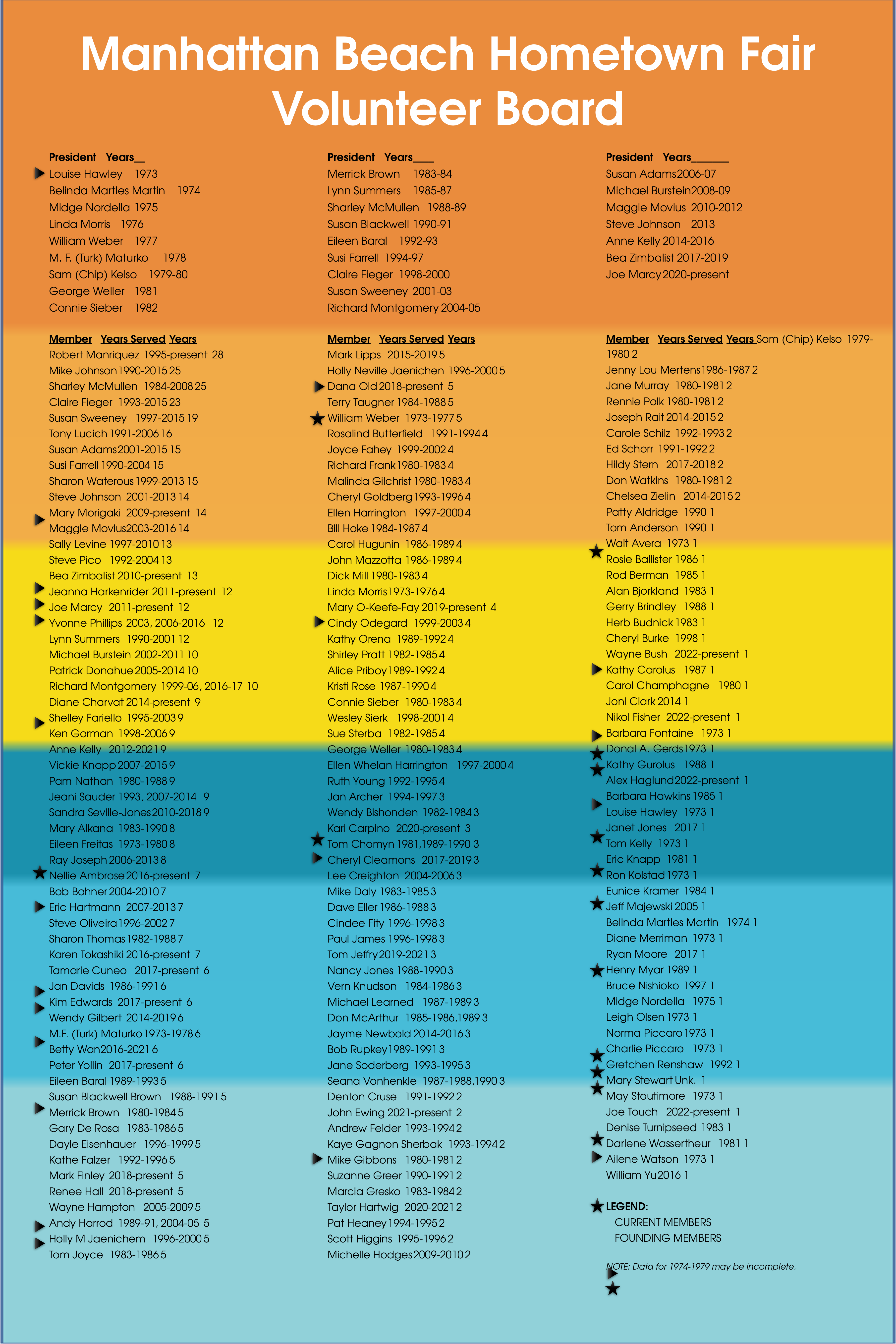

# Manhattan Beach Hometown Fair Volunteer Board
President	Years__
Louise Hawley	1973
Belinda Martles Martin	1974
Midge Nordella	1975
Linda Morris	1976
William Weber	1977
M. F. (Turk) Maturko	1978
Sam (Chip) Kelso	1979-80
George Weller	1981
Connie Sieber	1982
President	Years____
Merrick Brown	1983-84
Lynn Summers	1985-87
Sharley McMullen	1988-89
Susan Blackwell	1990-91
Eileen Baral	1992-93
Susi Farrell	1994-97
Claire Fieger	1998-2000
Susan Sweeney	2001-03
Richard Montgomery	2004-05
President	Years_______
Susan Adams	2006-07
Michael Burstein	2008-09
Maggie Movius	2010-2012
Steve Johnson	2013
Anne Kelly	2014-2016
Bea Zimbalist	2017-2019
Joe Marcy	2020-present

Member	Years Served	Years
Robert Manriquez	1995-present	28
Mike Johnson	1990-2015	25
Sharley McMullen	1984-2008	25
Claire Fieger	1993-2015	23
Susan Sweeney	1997-2015	19
Tony Lucich	1991-2006	16
Susan Adams	2001-2015	15
Susi Farrell	1990-2004	15
Sharon Waterous	1999-2013	15
Steve Johnson	2001-2013	14
Mary Morigaki	2009-present	14
Maggie Movius	2003-2016	14
Sally Levine	1997-2010	13
Steve Pico	1992-2004	13
Bea Zimbalist	2010-present	13
Jeanna Harkenrider	2011-present	12
Joe Marcy	2011-present	12
Yvonne Phillips	2003, 2006-2016	12
Lynn Summers	1990-2001	12
Michael Burstein	2002-2011	10
Patrick Donahue	2005-2014	10
Richard Montgomery	1999-06, 2016-17	10
Diane Charvat	2014-present	9
Shelley Fariello	1995-2003	9
Ken Gorman	1998-2006	9
Anne Kelly	2012-2021	9
Vickie Knapp	2007-2015	9
Pam Nathan	1980-1988	9
Jeani Sauder	1993, 2007-2014	9
Sandra Seville-Jones	2010-2018	9
Mary Alkana	1983-1990	8
Eileen Freitas	1973-1980	8
Ray Joseph	2006-2013	8
Nellie Ambrose	2016-present	7
Bob Bohner	2004-2010	7
Eric Hartmann	2007-2013	7
Steve Oliveira	1996-2002	7
Sharon Thomas	1982-1988	7
Karen Tokashiki	2016-present	7
Tamarie Cuneo	2017-present	6
Jan Davids	1986-1991	6
Kim Edwards	2017-present	6
Wendy Gilbert	2014-2019	6
M.F. (Turk) Maturko	1973-1978	6
Betty Wan	2016-2021	6
Peter Yollin	2017-present	6
Eileen Baral	1989-1993	5
Susan Blackwell Brown	1988-1991	5
Merrick Brown	1980-1984	5
Gary De Rosa	1983-1986	5
Dayle Eisenhauer	1996-1999	5
Kathe Falzer	1992-1996	5
Mark Finley	2018-present	5
Renee Hall	2018-present	5
Wayne Hampton	2005-2009	5
Andy Harrod	1989-91, 2004-05	5
Holly M Jaenichem	1996-2000	5
Tom Joyce	1983-1986	5
Member	Years Served	Years
Mark Lipps	2015-2019	5
Holly Neville Jaenichen	1996-2000	5
Dana Old	2018-present	5
Terry Taugner	1984-1988	5
William Weber	1973-1977	5
Rosalind Butterfield	1991-1994	4
Joyce Fahey	1999-2002	4
Richard Frank	1980-1983	4
Malinda Gilchrist	1980-1983	4
Cheryl Goldberg	1993-1996	4
Ellen Harrington	1997-2000	4
Bill Hoke	1984-1987	4
Carol Hugunin	1986-1989	4
John Mazzotta	1986-1989	4
Dick Mill	1980-1983	4
Linda Morris	1973-1976	4
Mary O-Keefe-Fay	2019-present	4
Cindy Odegard	1999-2003	4
Kathy Orena	1989-1992	4
Shirley Pratt	1982-1985	4
Alice Priboy	1989-1992	4
Kristi Rose	1987-1990	4
Connie Sieber	1980-1983	4
Wesley Sierk	1998-2001	4
Sue Sterba	1982-1985	4
George Weller	1980-1983	4
Ellen Whelan Harrington	1997-2000	4
Ruth Young	1992-1995	4
Jan Archer	1994-1997	3
Wendy Bishonden	1982-1984	3
Kari Carpino	2020-present	3
Tom Chomyn	1981,1989-1990	3
Cheryl Cleamons	2017-2019	3
Lee Creighton	2004-2006	3
Mike Daly	1983-1985	3
Dave Eller	1986-1988	3
Cindee Fity	1996-1998	3
Paul James	1996-1998	3
Tom Jeffry	2019-2021	3
Nancy Jones	1988-1990	3
Vern Knudson	1984-1986	3
Michael Learned	1987-1989	3
Don McArthur	1985-1986,1989	3
Jayme Newbold	2014-2016	3
Bob Rupkey	1989-1991	3
Jane Soderberg	1993-1995	3
Seana Vonhenkle	1987-1988,1990	3
Denton Cruse	1991-1992	2
John Ewing	2021-present	2
Andrew Felder	1993-1994	2
Kaye Gagnon Sherbak	1993-1994	2
Mike Gibbons	1980-1981	2
Suzanne Greer	1990-1991	2
Marcia Gresko	1983-1984	2
Taylor Hartwig	2020-2021	2
Pat Heaney	1994-1995	2
Scott Higgins	1995-1996	2
Michelle Hodges	2009-2010	2
Member	Years Served	Years Sam (Chip) Kelso	1979-1980	2
Jenny Lou Mertens	1986-1987	2
Jane Murray	1980-1981	2
Rennie Polk	1980-1981	2
Joseph Rait	2014-2015	2
Carole Schilz	1992-1993	2
Ed Schorr	1991-1992	2
Hildy Stern	2017-2018	2
Don Watkins	1980-1981	2
Chelsea Zielin	2014-2015	2
Patty Aldridge	1990	1
Tom Anderson	1990	1
Walt Avera	1973	1
Rosie Ballister	1986	1
Rod Berman	1985	1
Alan Bjorkland	1983	1
Gerry Brindley	1988	1
Herb Budnick	1983	1
Cheryl Burke	1998	1
Wayne Bush	2022-present	1
Kathy Carolus	1987	1
Carol Champhagne	1980	1
Joni Clark	2014	1
Nikol Fisher	2022-present	1
Barbara Fontaine	1973	1
Donal A. Gerds	1973	1
Kathy Gurolus	1988	1
Alex Haglund	2022-present	1
Barbara Hawkins	1985	1
Louise Hawley	1973	1
Janet Jones	2017	1
Tom Kelly	1973	1
Eric Knapp	1981	1
Ron Kolstad	1973	1
Eunice Kramer	1984	1
Jeff Majewski	2005	1
Belinda Martles Martin	1974	1
Diane Merriman	1973	1
Ryan Moore	2017	1
Henry Myar	1989	1
Bruce Nishioko	1997	1
Midge Nordella	1975	1
Leigh Olsen	1973	1
Norma Piccaro	1973	1
Charlie Piccaro	1973	1
Gretchen Renshaw	1992	1
Mary Stewart	Unk.	1
May Stoutimore	1973	1
Joe Touch	2022-present	1
Denise Turnipseed	1983	1
Darlene Wassertheur	1981	1
Ailene Watson	1973	1
William Yu	2016	1

LEGEND:
 	CURRENT MEMBERS
	FOUNDING MEMBERS

NOTE: Data for 1974-1979 may be incomplete.